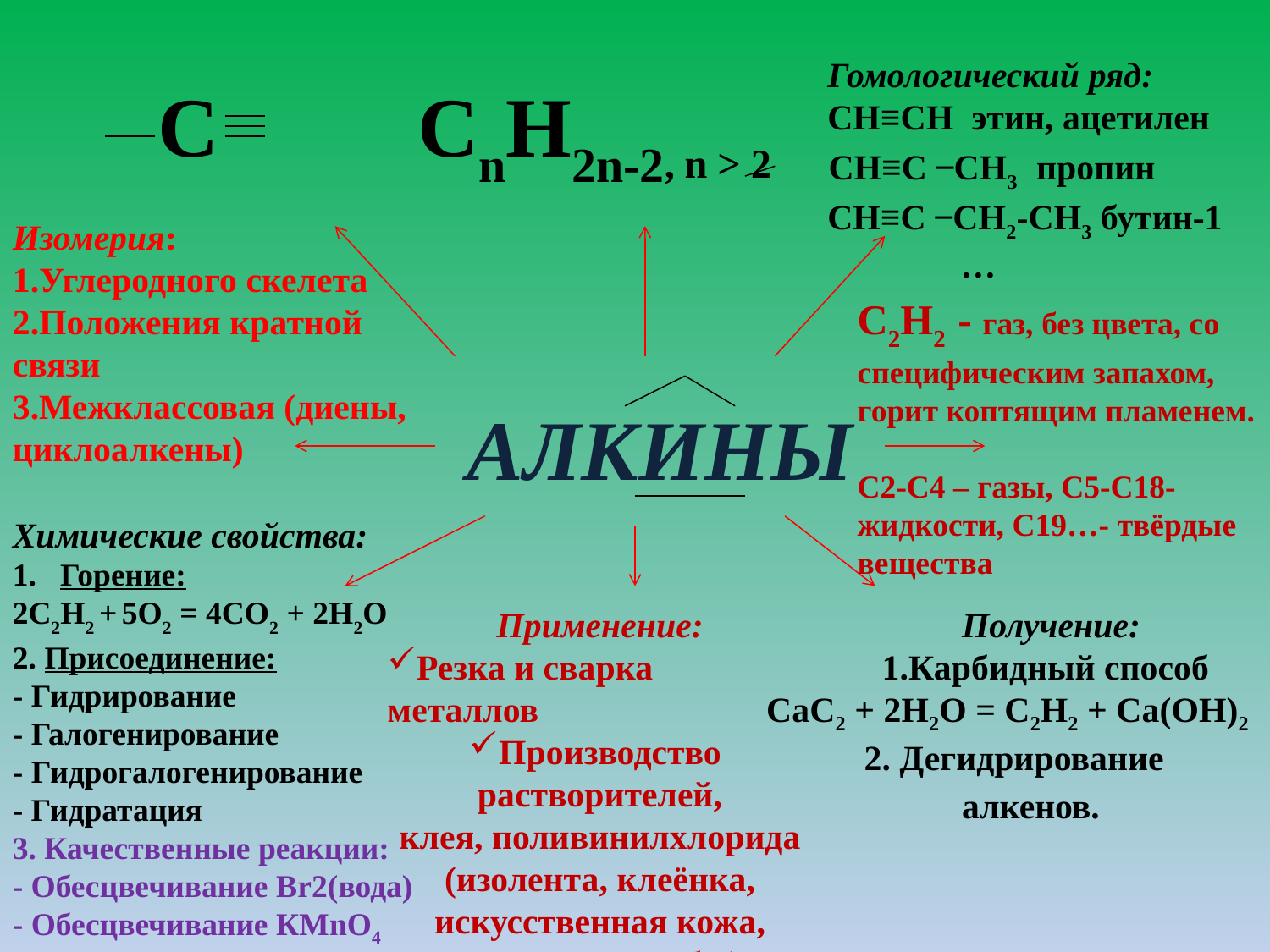

# АЛКИНЫ
Гомологический ряд: СН≡СН  этин, ацетилен
C
СnH2n-2, n > 2

 СН≡С  ̶ СН3   пропин

СН≡С  ̶ СН2-СН3 бутин-1
               …

Изомерия:
1.Углеродного скелета
2.Положения кратной связи
3.Межклассовая (диены, циклоалкены)

С2H2  - газ, без цвета, со специфическим запахом, горит коптящим пламенем.

С2-С4 – газы, С5-С18- жидкости, С19…- твёрдые вещества

Химические свойства:
Горение:
2С2H2 + 5О2 = 4СО2 + 2Н2О
2. Присоединение:
- Гидрирование
- Галогенирование
- Гидрогалогенирование
- Гидратация
3. Качественные реакции:
- Обесцвечивание Вr2(вода)
- Обесцвечивание КМnO4

Применение:
Резка и сварка металлов
Производство
растворителей,
клея, поливинилхлорида (изолента, клеёнка, искусственная кожа, линолеум, трубы)
                       Получение:
              1.Карбидный способ
 СаС2 + 2Н2О = С2Н2 + Са(ОН)2
                     2. Дегидрирование
                       алкенов.